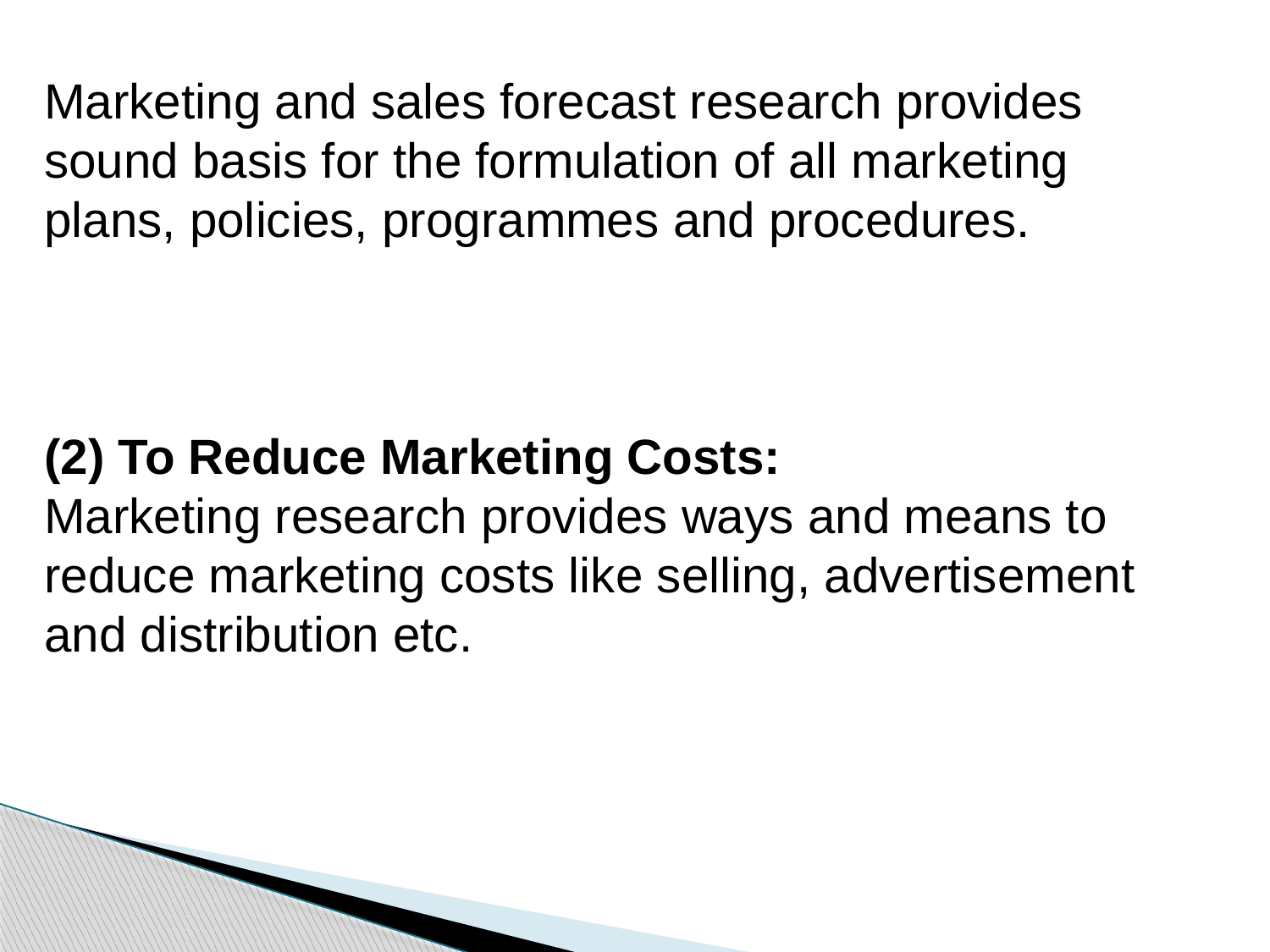

Marketing and sales forecast research provides sound basis for the formulation of all marketing plans, policies, programmes and procedures.

(2) To Reduce Marketing Costs:
Marketing research provides ways and means to reduce marketing costs like selling, advertisement and distribution etc.